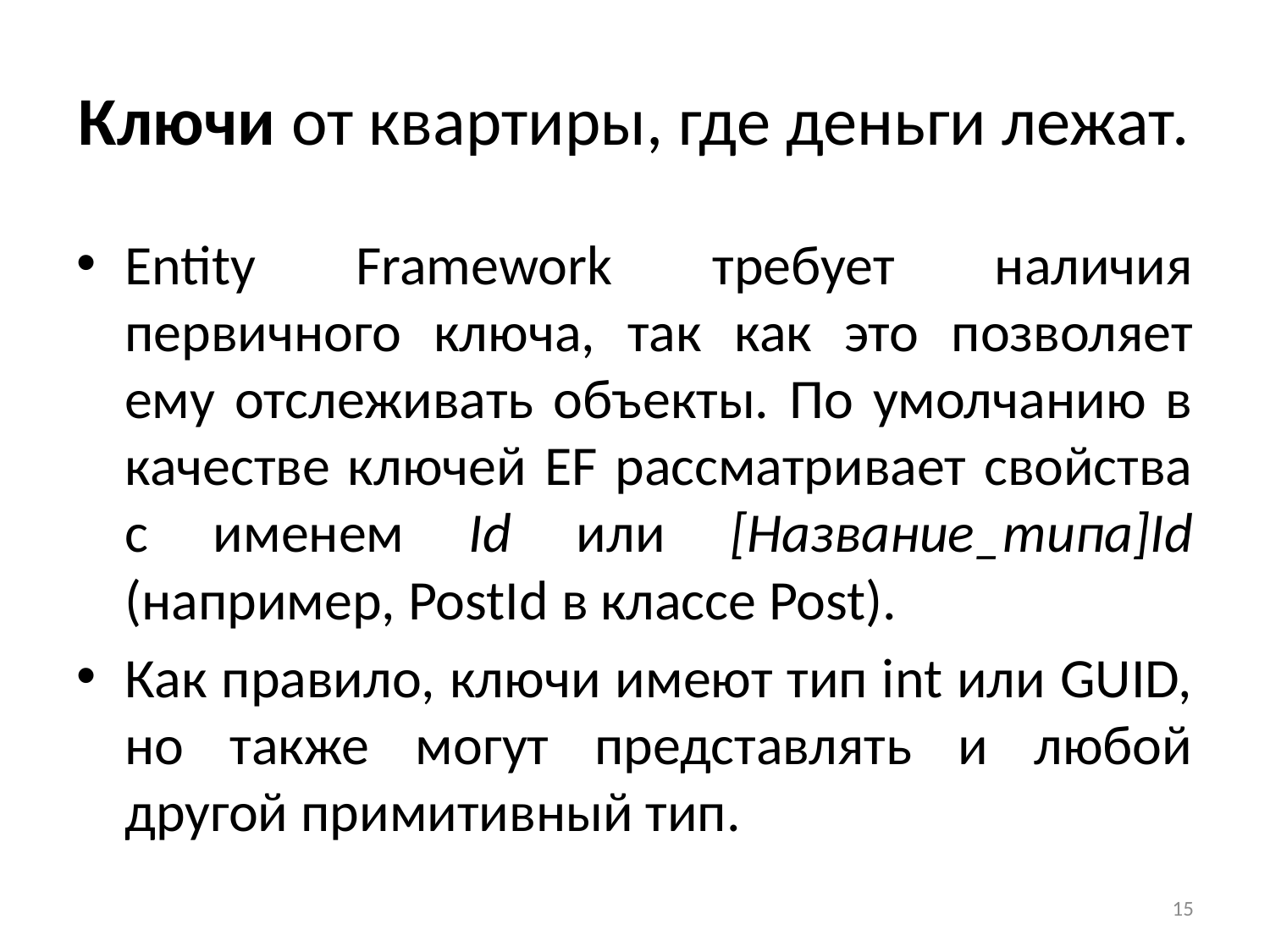

# Ключи от квартиры, где деньги лежат.
Entity Framework требует наличия первичного ключа, так как это позволяет ему отслеживать объекты. По умолчанию в качестве ключей EF рассматривает свойства с именем Id или [Название_типа]Id (например, PostId в классе Post).
Как правило, ключи имеют тип int или GUID, но также могут представлять и любой другой примитивный тип.

15